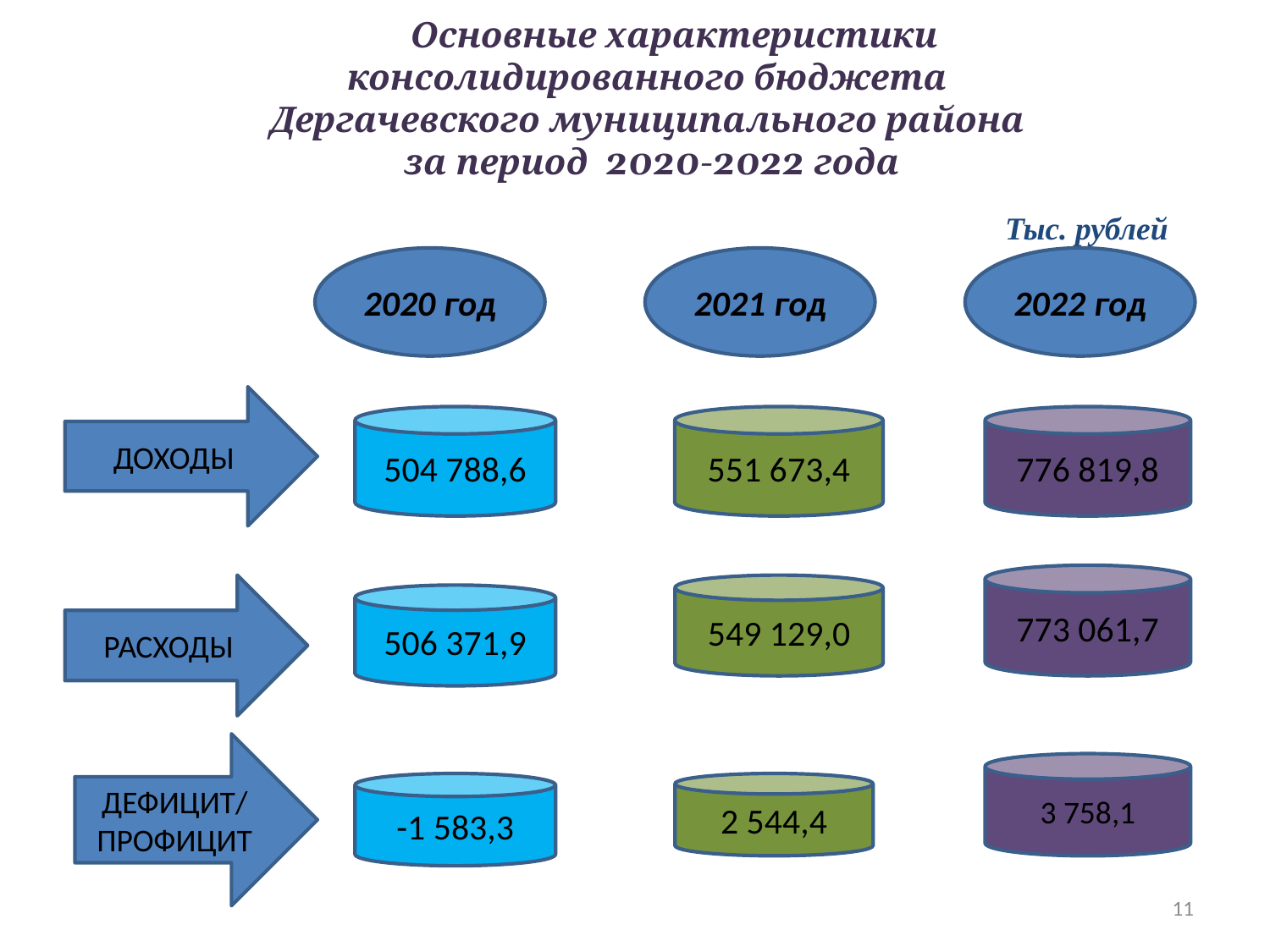

# Основные характеристики консолидированного бюджета Дергачевского муниципального района за период  2020-2022 года
Тыс. рублей
2020 год
2021 год
2022 год
ДОХОДЫ
504 788,6
551 673,4
776 819,8
773 061,7
РАСХОДЫ
549 129,0
506 371,9
ДЕФИЦИТ/ ПРОФИЦИТ
3 758,1
-1 583,3
2 544,4
11